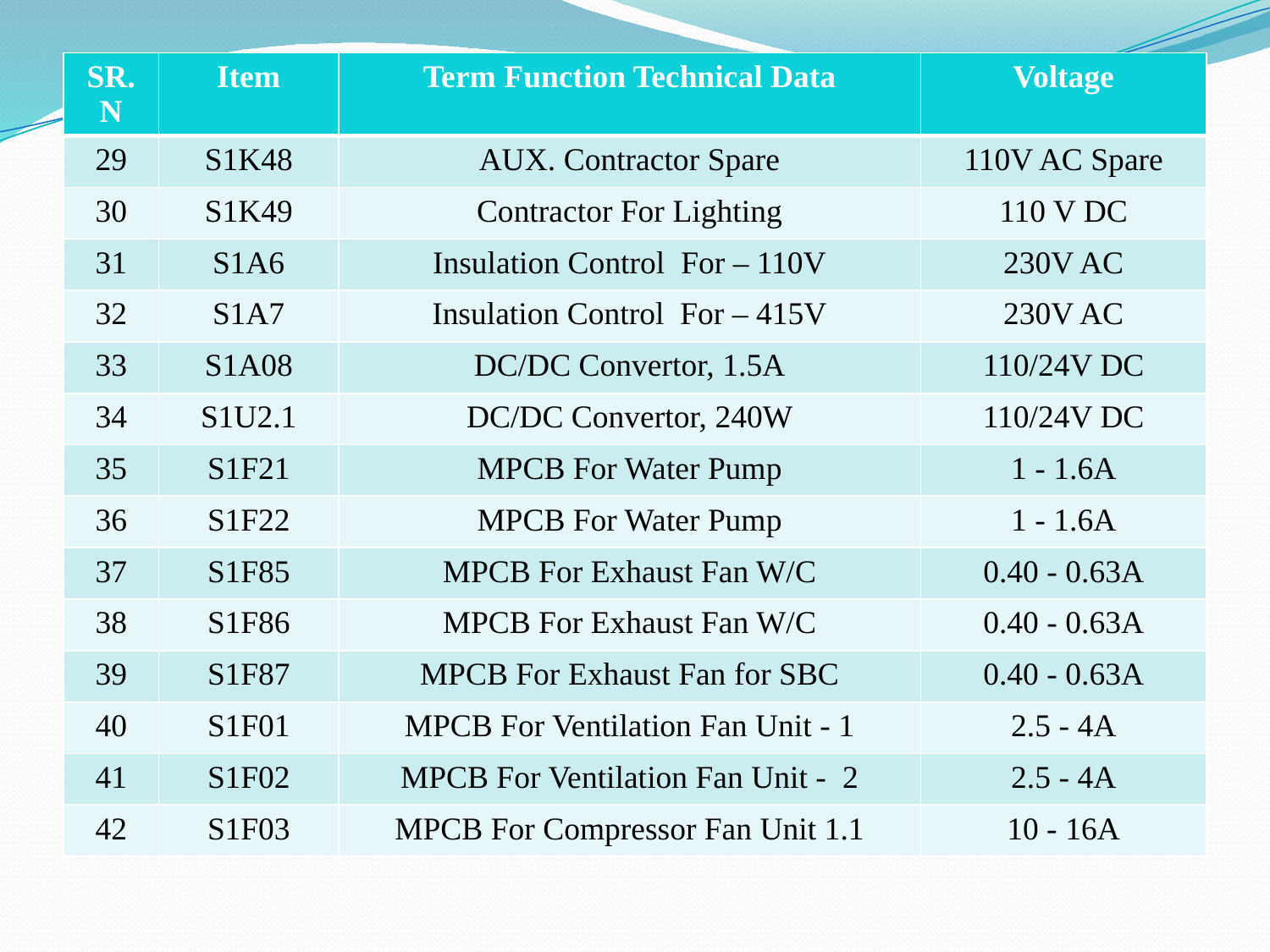

| SR.N | Item | Term Function Technical Data | Voltage |
| --- | --- | --- | --- |
| 29 | S1K48 | AUX. Contractor Spare | 110V AC Spare |
| 30 | S1K49 | Contractor For Lighting | 110 V DC |
| 31 | S1A6 | Insulation Control For – 110V | 230V AC |
| 32 | S1A7 | Insulation Control For – 415V | 230V AC |
| 33 | S1A08 | DC/DC Convertor, 1.5A | 110/24V DC |
| 34 | S1U2.1 | DC/DC Convertor, 240W | 110/24V DC |
| 35 | S1F21 | MPCB For Water Pump | 1 - 1.6A |
| 36 | S1F22 | MPCB For Water Pump | 1 - 1.6A |
| 37 | S1F85 | MPCB For Exhaust Fan W/C | 0.40 - 0.63A |
| 38 | S1F86 | MPCB For Exhaust Fan W/C | 0.40 - 0.63A |
| 39 | S1F87 | MPCB For Exhaust Fan for SBC | 0.40 - 0.63A |
| 40 | S1F01 | MPCB For Ventilation Fan Unit - 1 | 2.5 - 4A |
| 41 | S1F02 | MPCB For Ventilation Fan Unit - 2 | 2.5 - 4A |
| 42 | S1F03 | MPCB For Compressor Fan Unit 1.1 | 10 - 16A |
#